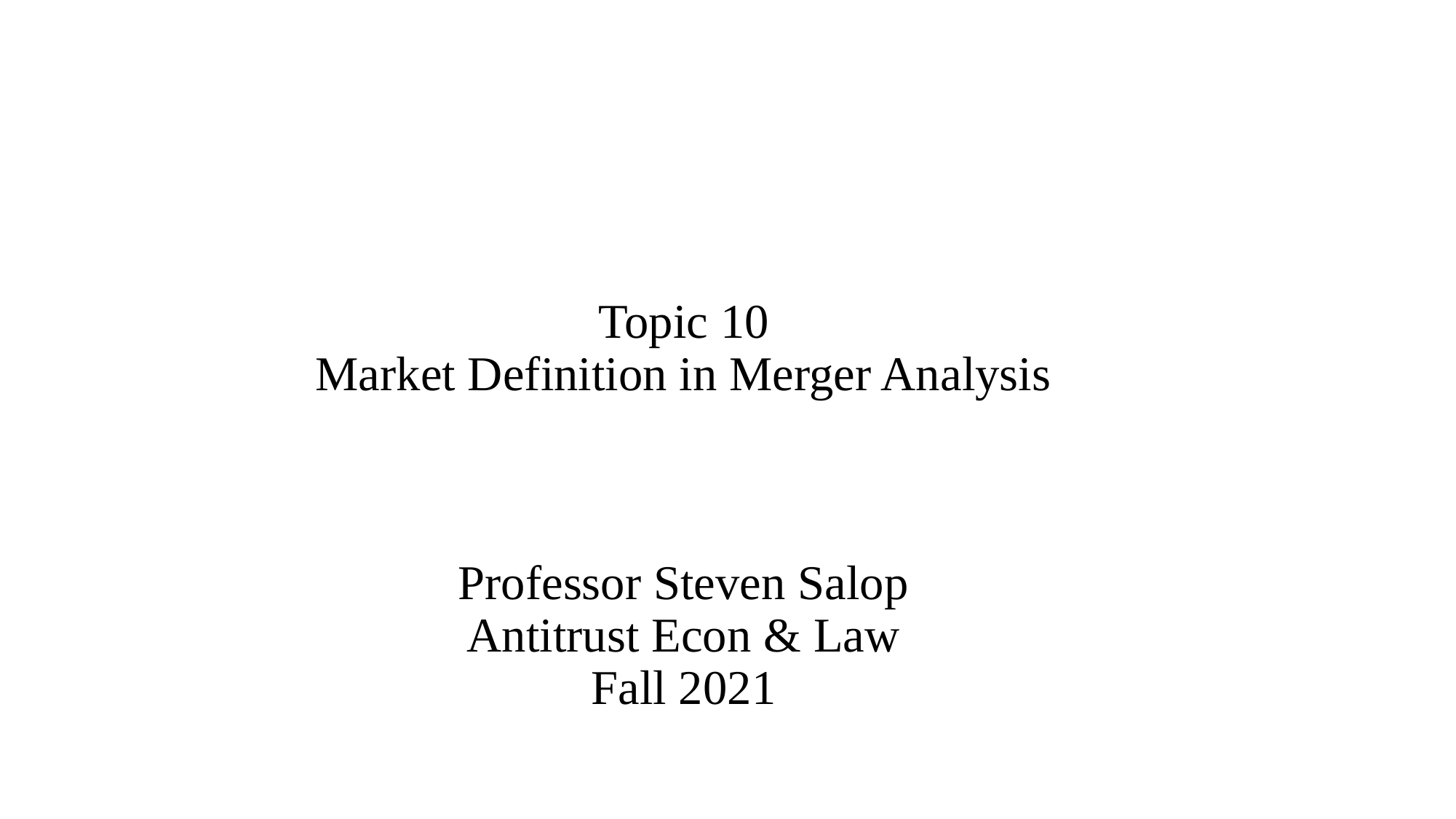

# Topic 10 Market Definition in Merger Analysis Professor Steven Salop Antitrust Econ & Law Fall 2021